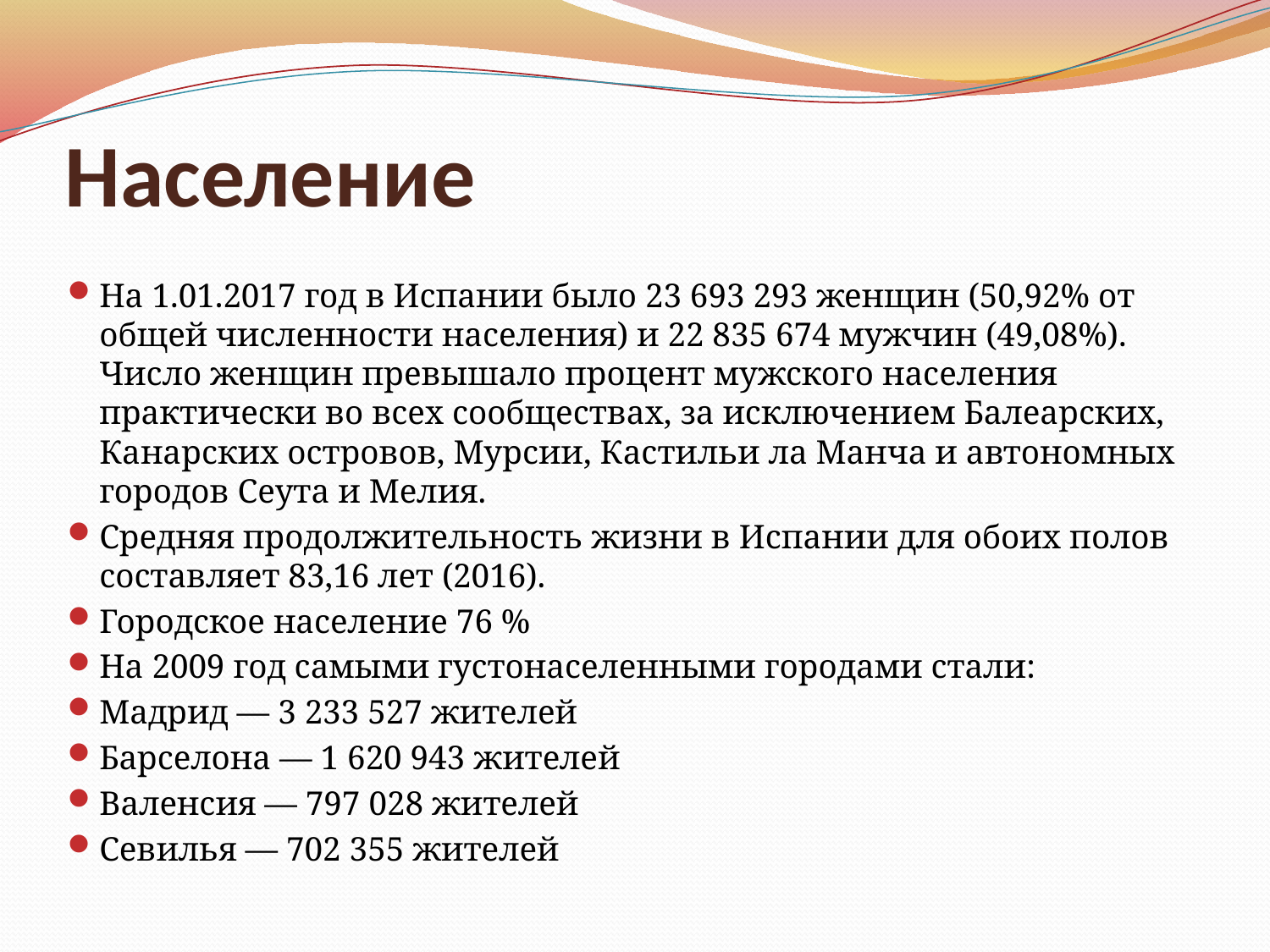

# Население
На 1.01.2017 год в Испании было 23 693 293 женщин (50,92% от общей численности населения) и 22 835 674 мужчин (49,08%). Число женщин превышало процент мужского населения практически во всех сообществах, за исключением Балеарских, Канарских островов, Мурсии, Кастильи ла Манча и автономных городов Сеута и Мелия.
Средняя продолжительность жизни в Испании для обоих полов составляет 83,16 лет (2016).
Городское население 76 %
На 2009 год самыми густонаселенными городами стали:
Мадрид — 3 233 527 жителей
Барселона — 1 620 943 жителей
Валенсия — 797 028 жителей
Севилья — 702 355 жителей